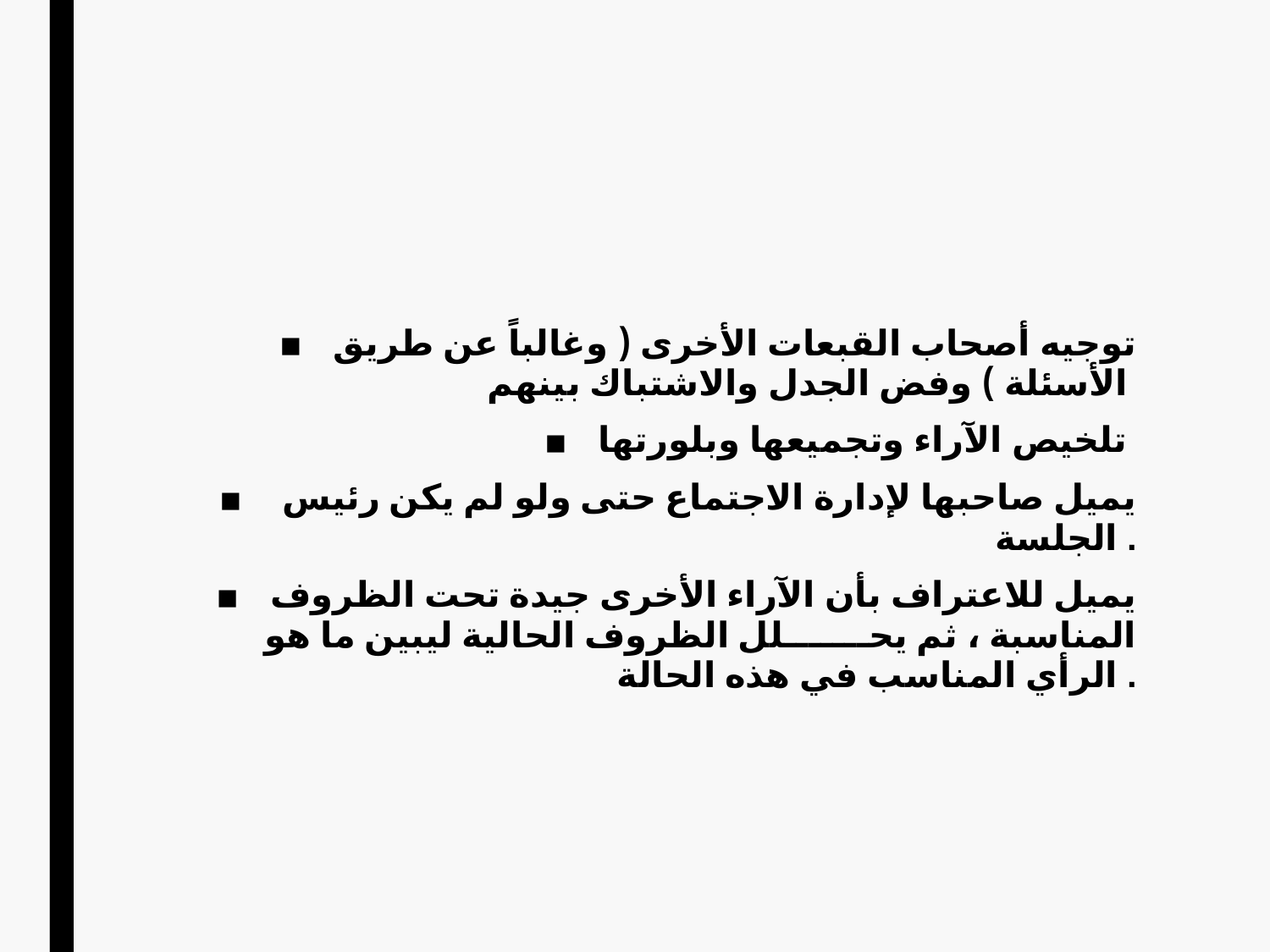

توجيه أصحاب القبعات الأخرى ( وغالباً عن طريق الأسئلة ) وفض الجدل والاشتباك بينهم
تلخيص الآراء وتجميعها وبلورتها
 يميل صاحبها لإدارة الاجتماع حتى ولو لم يكن رئيس الجلسة .
يميل للاعتراف بأن الآراء الأخرى جيدة تحت الظروف المناسبة ، ثم يحـــــــلل الظروف الحالية ليبين ما هو الرأي المناسب في هذه الحالة .